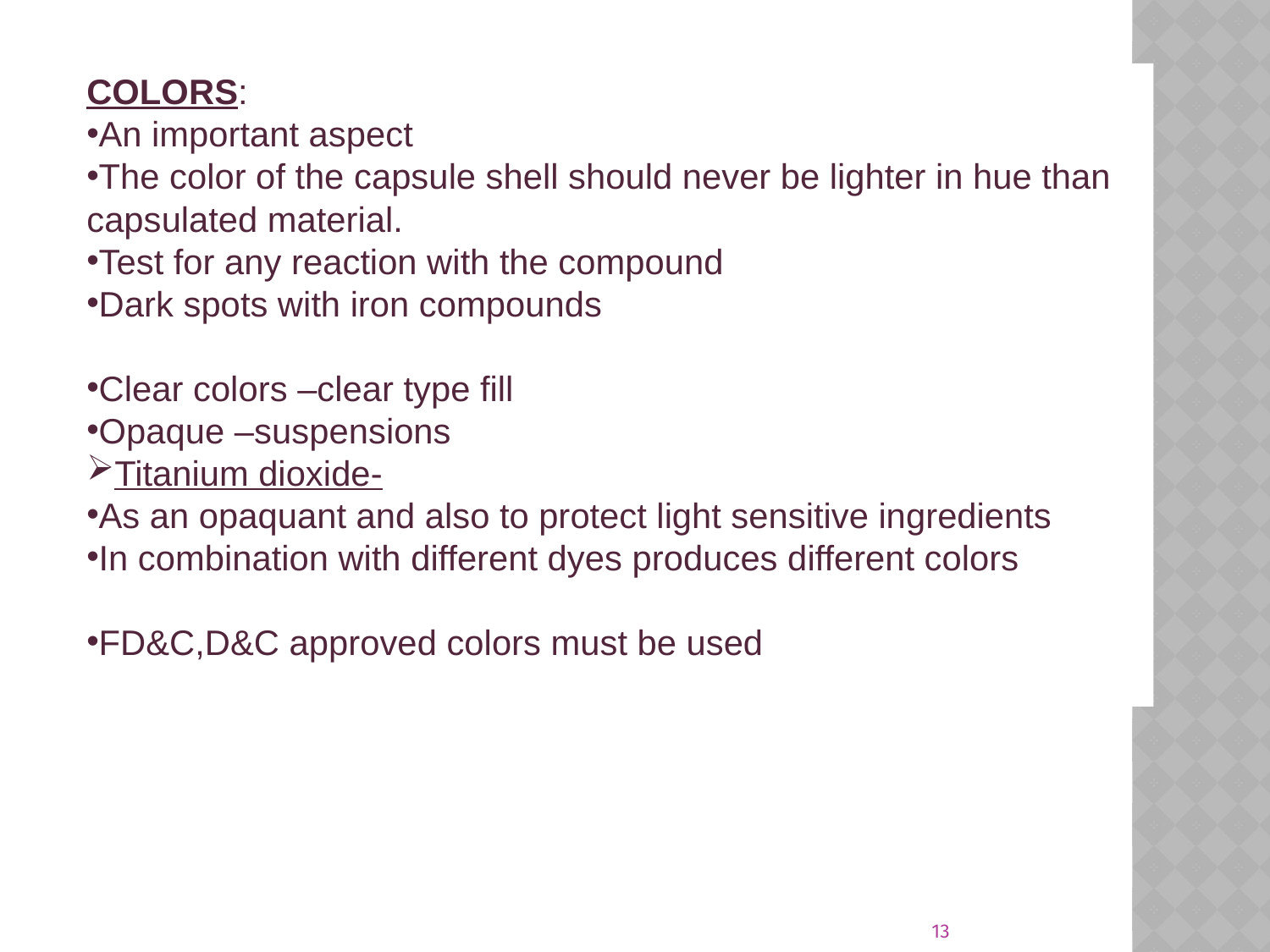

COLORS:
An important aspect
The color of the capsule shell should never be lighter in hue than capsulated material.
Test for any reaction with the compound
Dark spots with iron compounds

Clear colors –clear type fill
Opaque –suspensions
Titanium dioxide-
As an opaquant and also to protect light sensitive ingredients
In combination with different dyes produces different colors

FD&C,D&C approved colors must be used

13